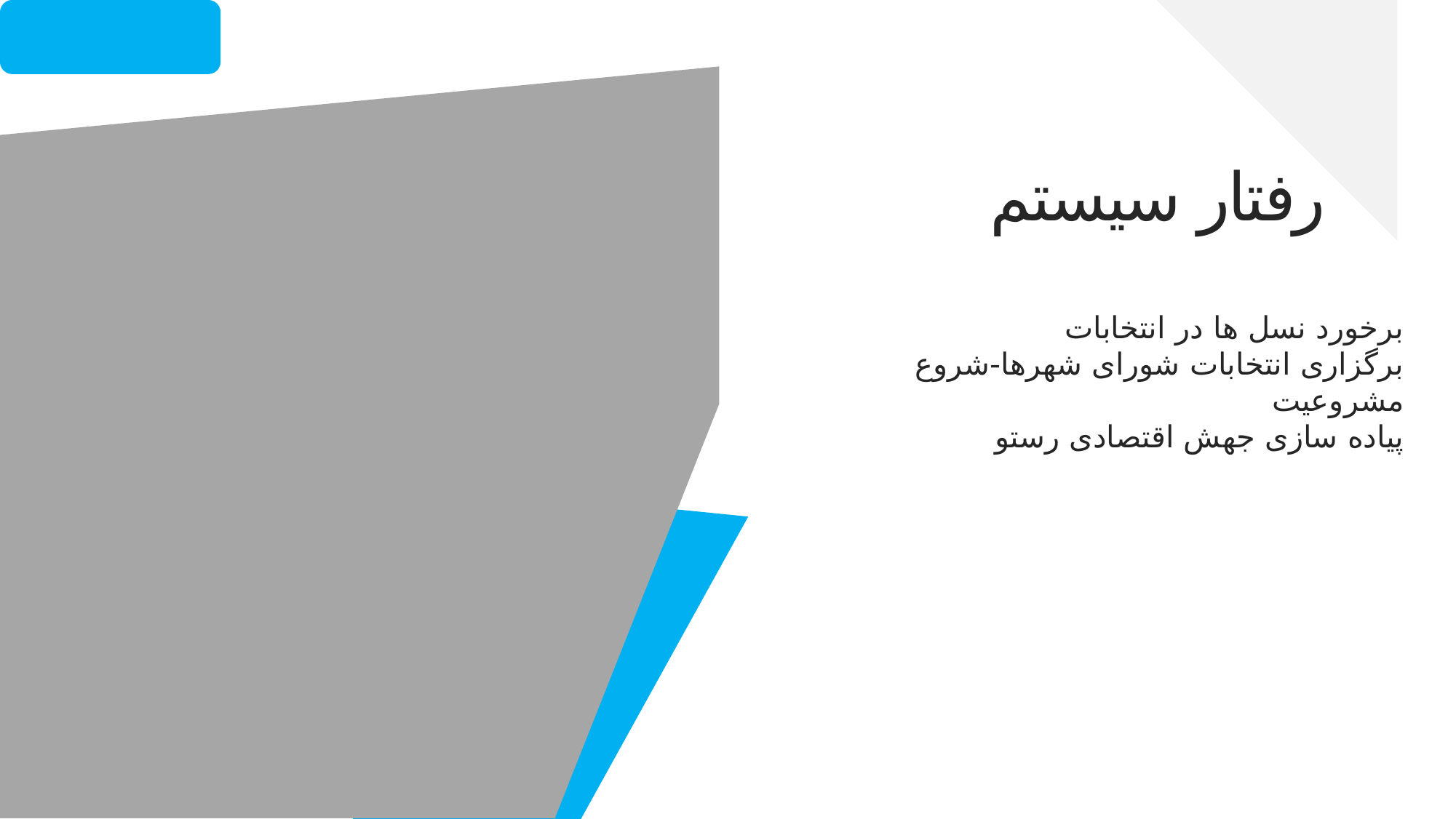

01

رفتار سیستم
برخورد نسل ها در انتخابات
برگزاری انتخابات شورای شهرها-شروع مشروعیت
پیاده سازی جهش اقتصادی رستو